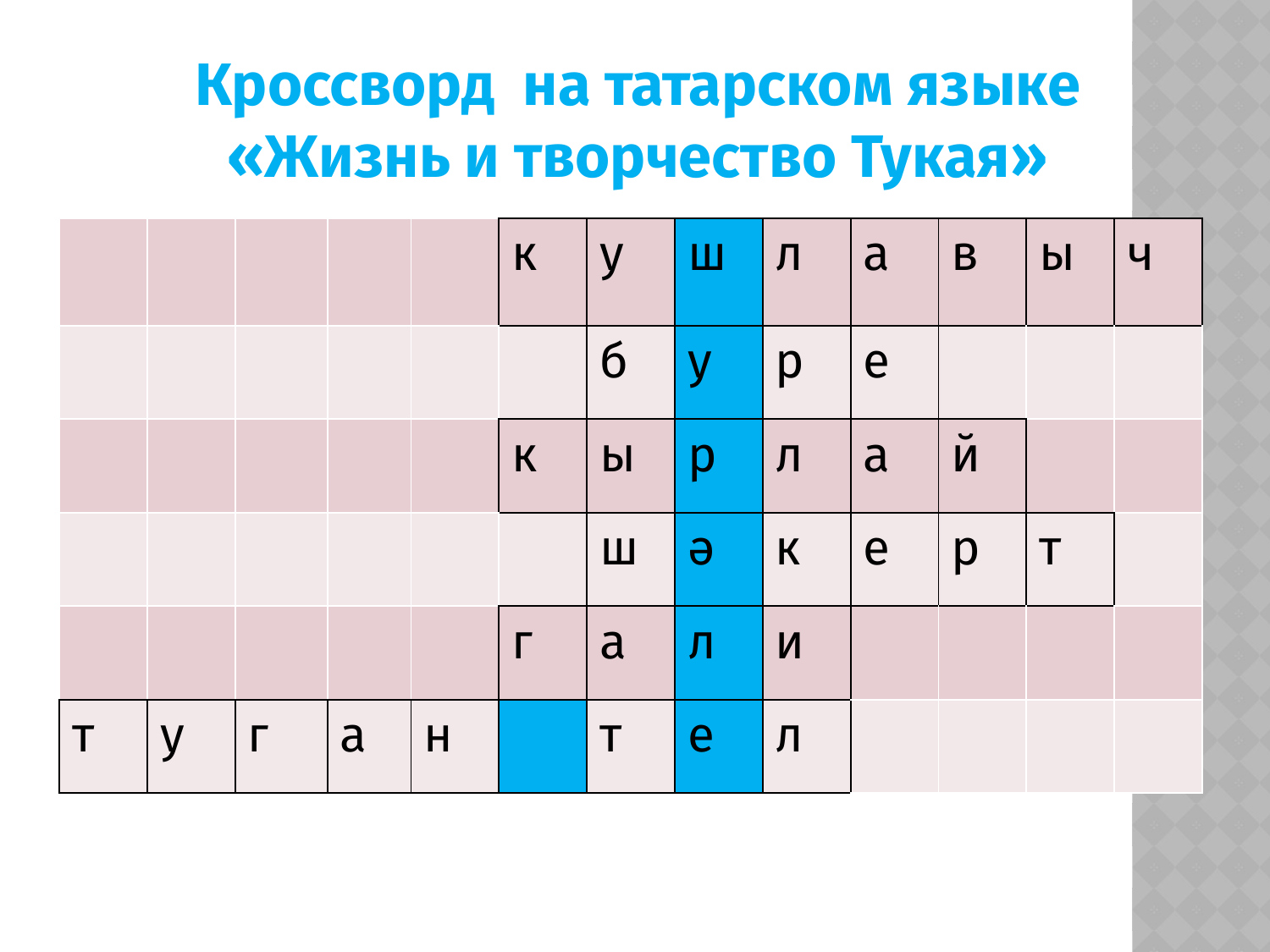

Кроссворд  на татарском языке «Жизнь и творчество Тукая»
|  |  |  |  |  | к | у | ш | л | а | в | ы | ч |
| --- | --- | --- | --- | --- | --- | --- | --- | --- | --- | --- | --- | --- |
|  |  |  |  |  |  | б | у | р | е |  |  |  |
|  |  |  |  |  | к | ы | р | л | а | й |  |  |
|  |  |  |  |  |  | ш | ә | к | е | р | т |  |
|  |  |  |  |  | г | а | л | и |  |  |  |  |
| т | у | г | а | н |  | т | е | л |  |  |  |  |